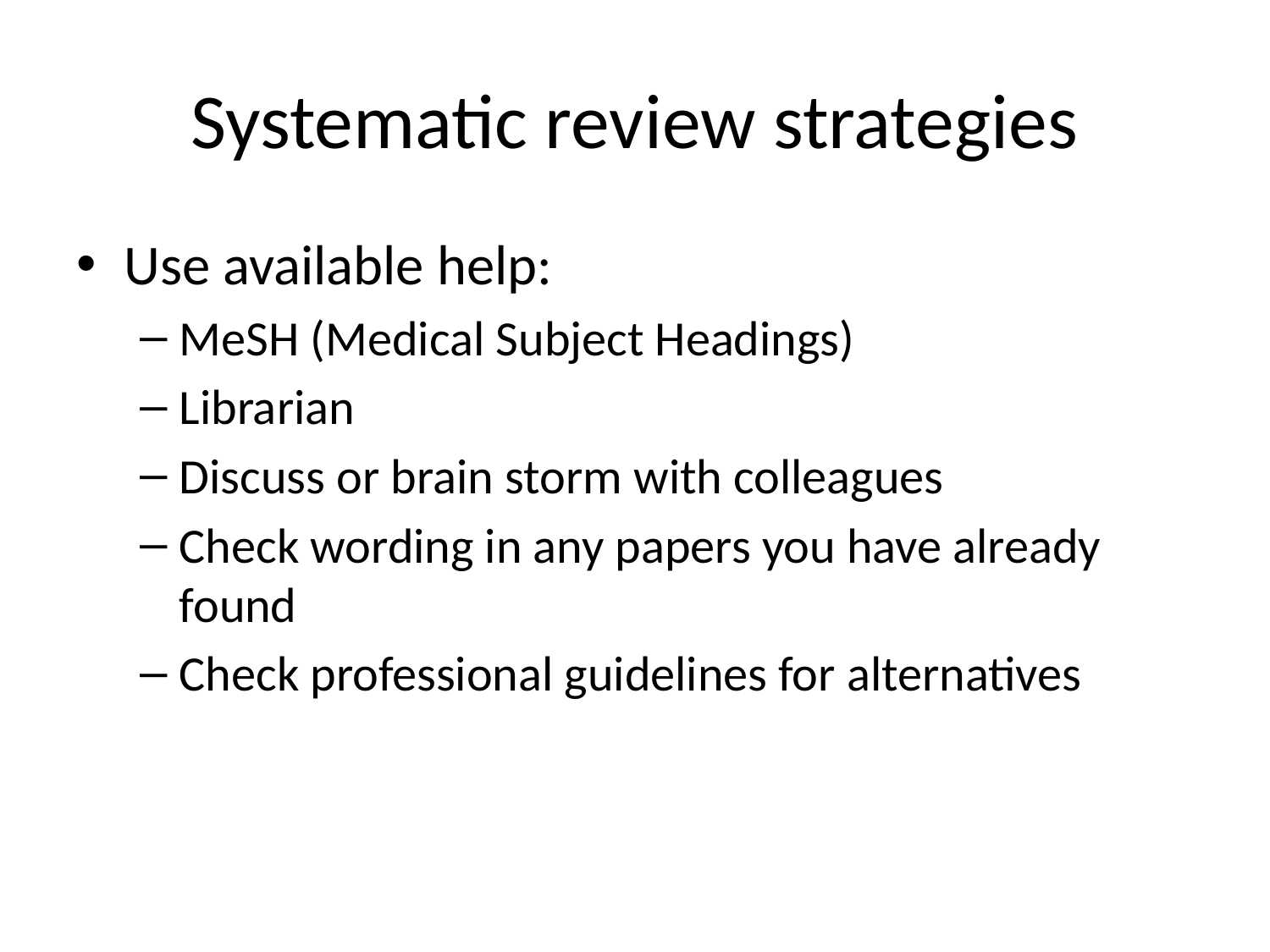

# Systematic review strategies
Use available help:
MeSH (Medical Subject Headings)
Librarian
Discuss or brain storm with colleagues
Check wording in any papers you have already found
Check professional guidelines for alternatives